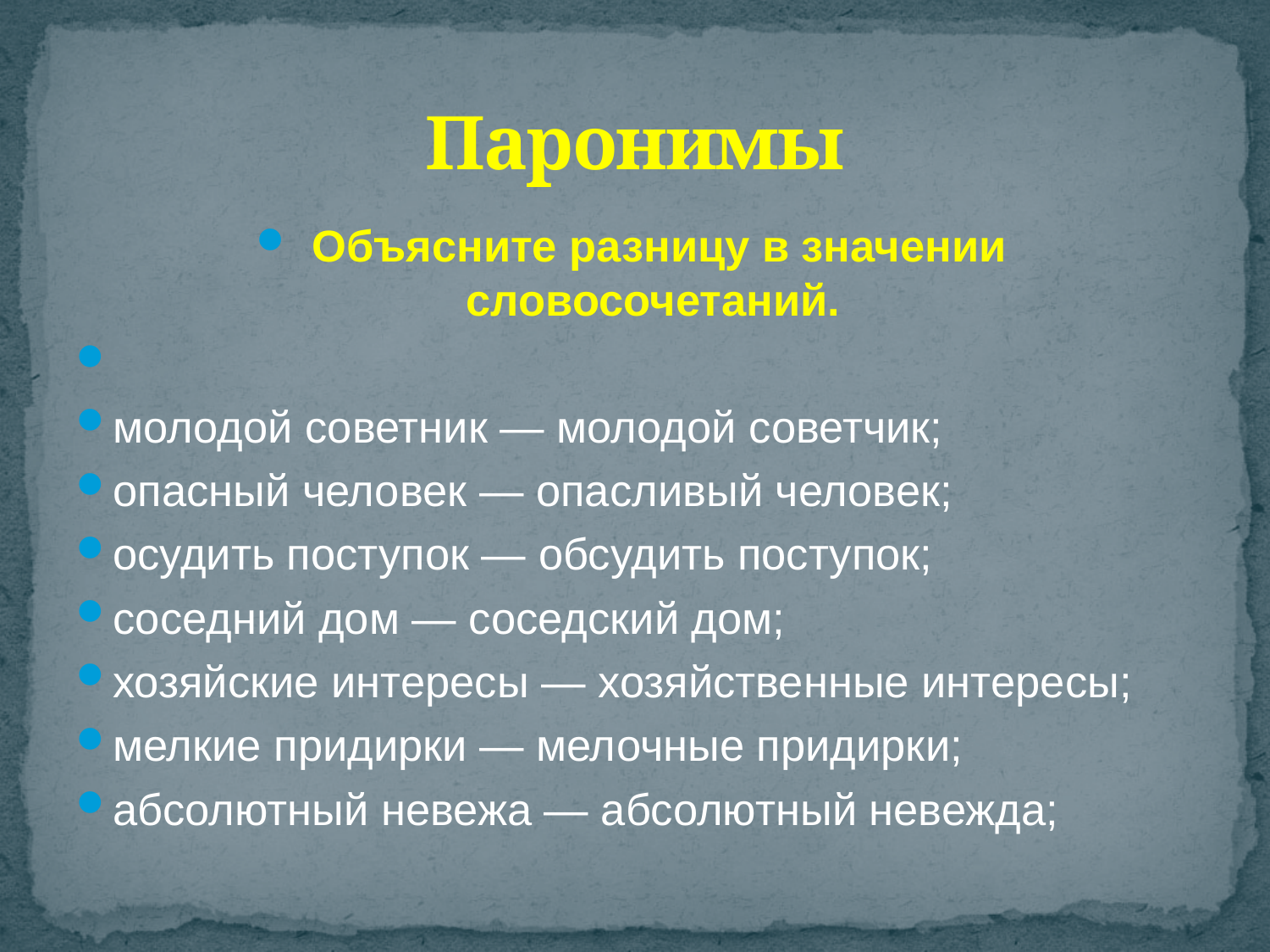

# Паронимы
 Объясните разницу в значении словосочетаний.

молодой советник — молодой советчик;
опасный человек — опасливый человек;
осудить поступок — обсудить поступок;
соседний дом — соседский дом;
хозяйские интересы — хозяйственные интересы;
мелкие придирки — мелочные придирки;
абсолютный невежа — абсолютный невежда;